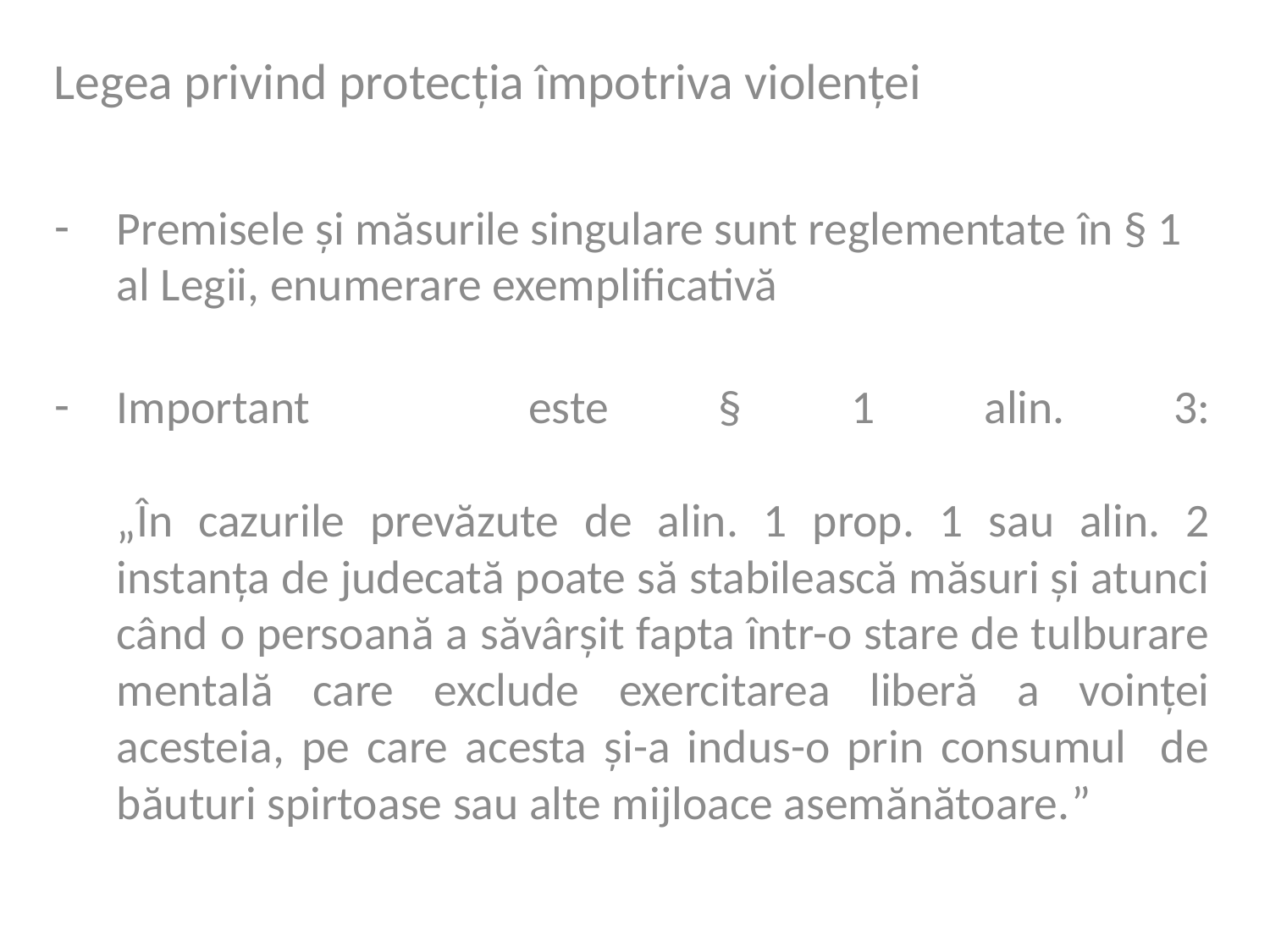

Legea privind protecția împotriva violenței

Premisele și măsurile singulare sunt reglementate în § 1 al Legii, enumerare exemplificativă
Important  este § 1 alin. 3:
„În cazurile prevăzute de alin. 1 prop. 1 sau alin. 2 instanța de judecată poate să stabilească măsuri și atunci când o persoană a săvârșit fapta într-o stare de tulburare mentală care exclude exercitarea liberă a voinței acesteia, pe care acesta și-a indus-o prin consumul  de băuturi spirtoase sau alte mijloace asemănătoare.”